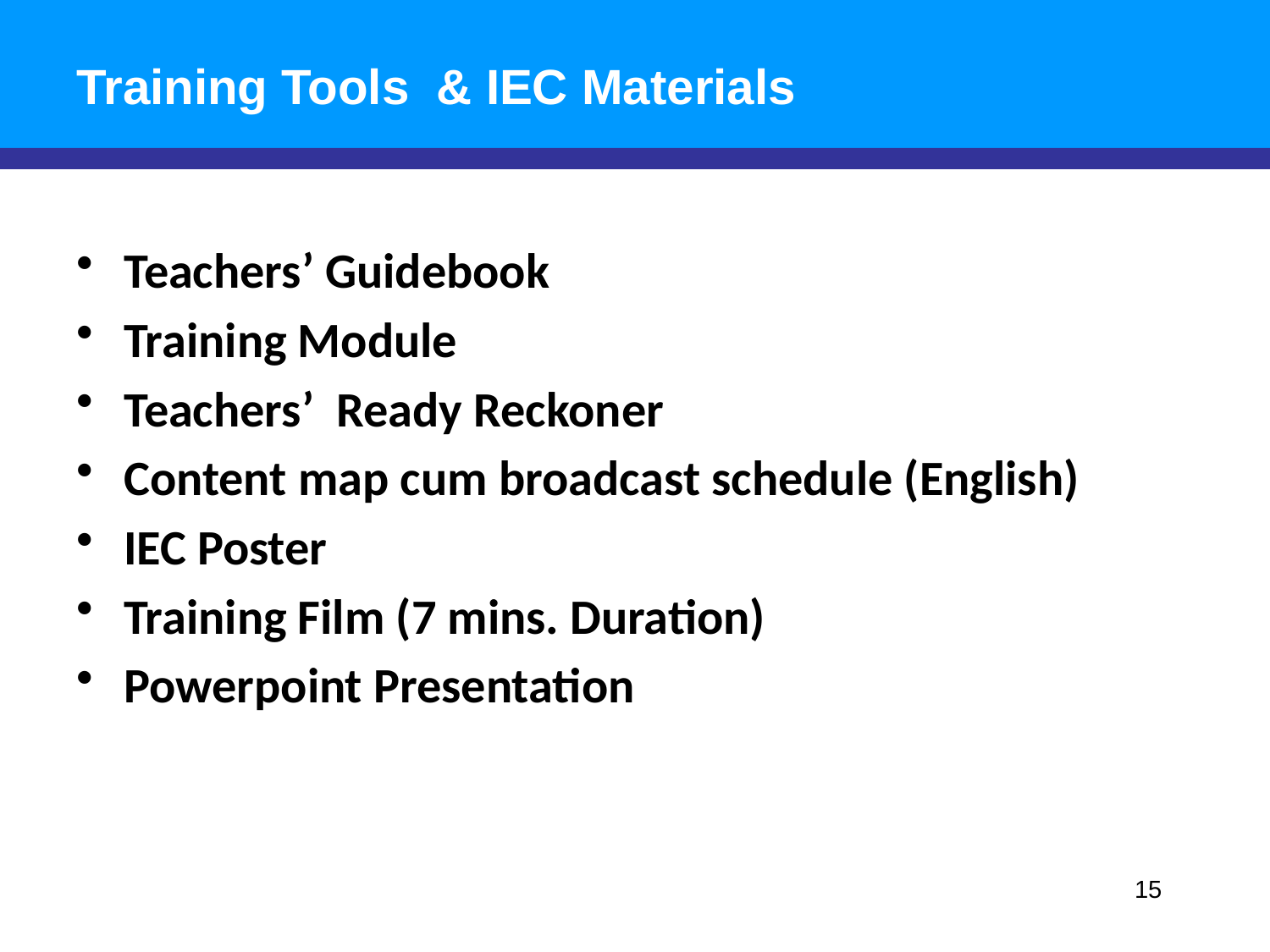

# Training Tools  & IEC Materials
Teachers’ Guidebook
Training Module
Teachers’  Ready Reckoner
Content map cum broadcast schedule (English)
IEC Poster
Training Film (7 mins. Duration)
Powerpoint Presentation
15